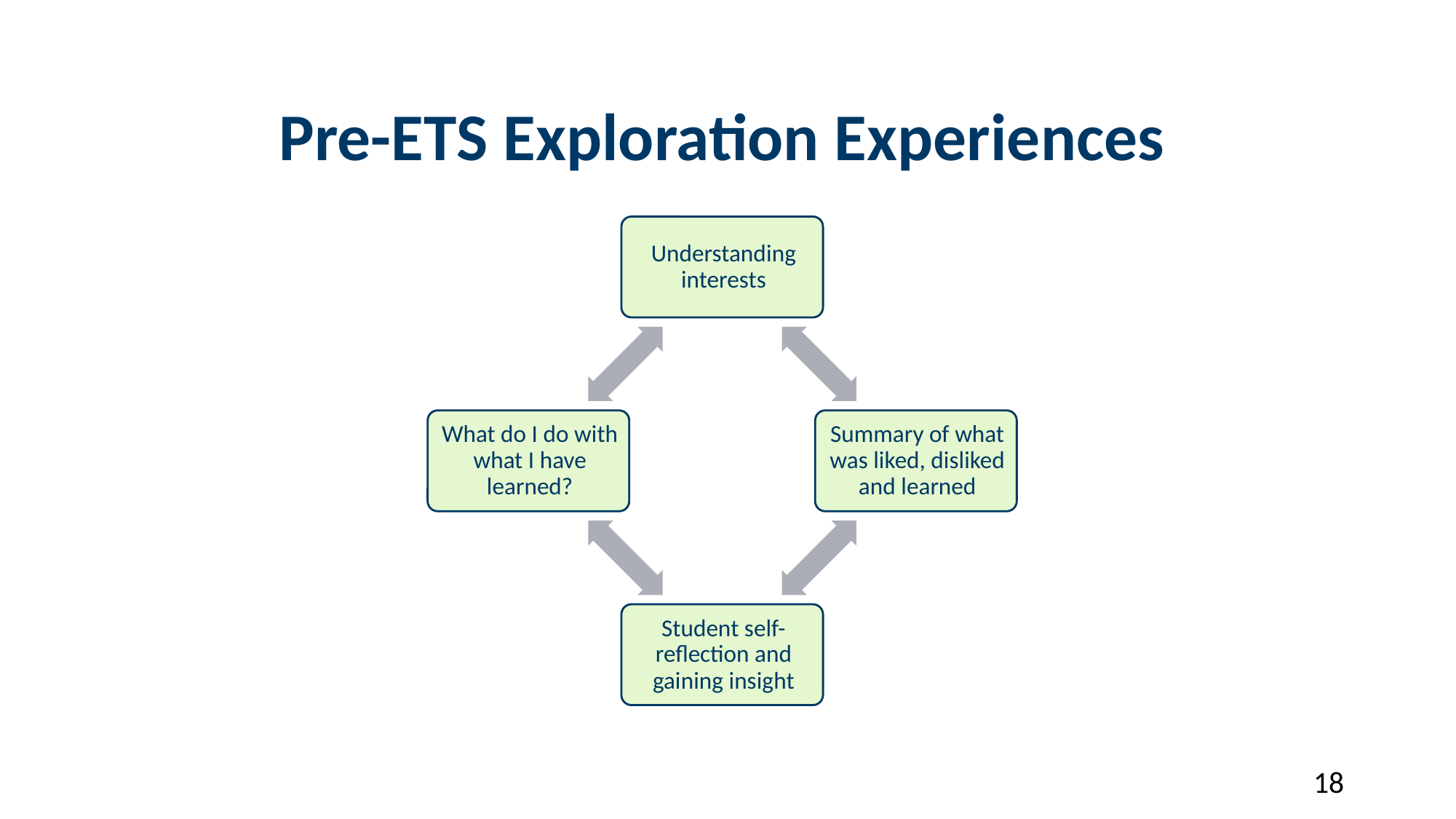

Pre-ETS Exploration Experiences
Understanding interests

Summary of what was liked, disliked and learned

Student self-reflection and gaining insight

What do I do with what I have learned?

18